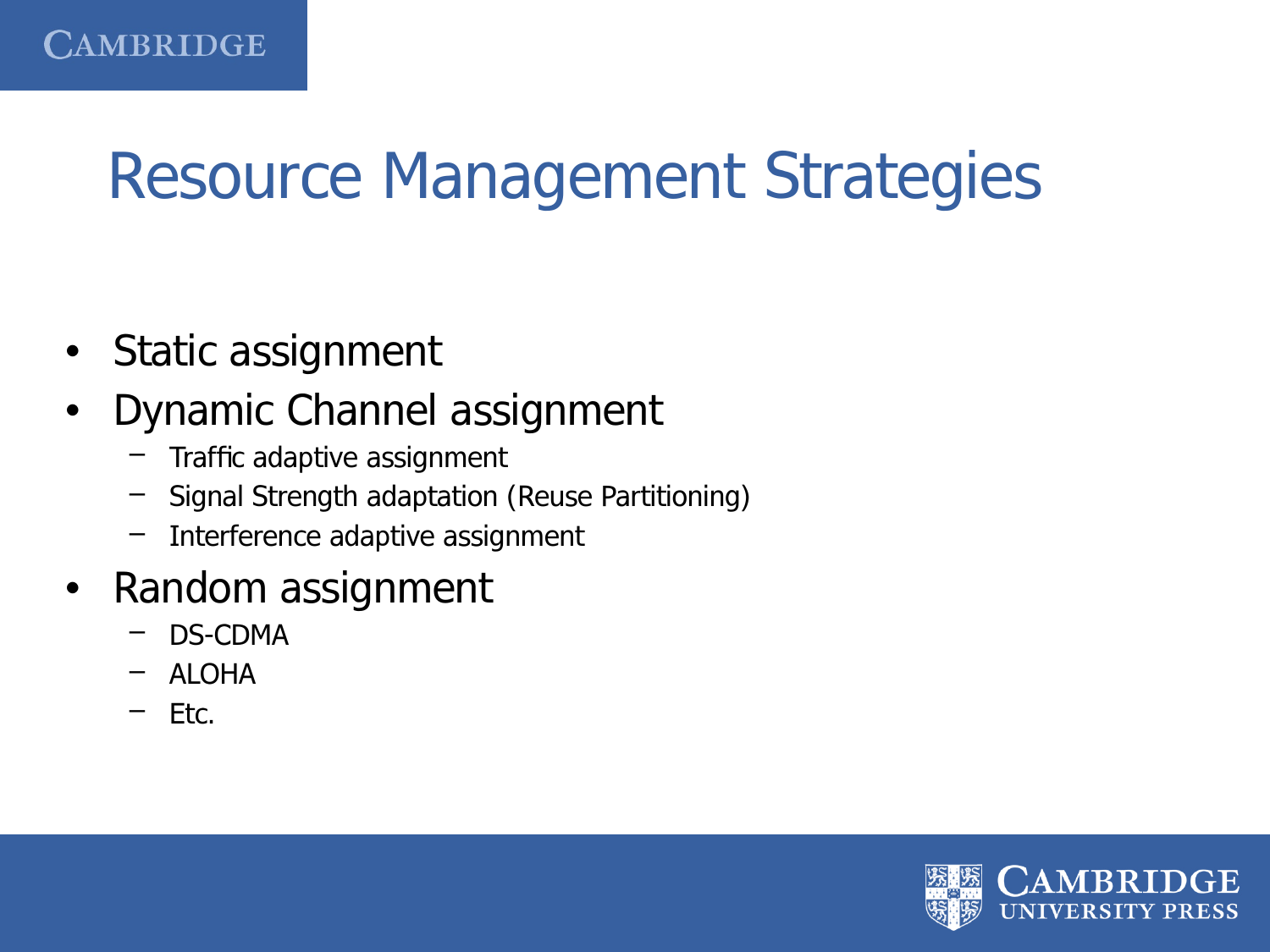

# Resource Management Strategies
Static assignment
Dynamic Channel assignment
Traffic adaptive assignment
Signal Strength adaptation (Reuse Partitioning)
Interference adaptive assignment
Random assignment
DS-CDMA
ALOHA
Etc.